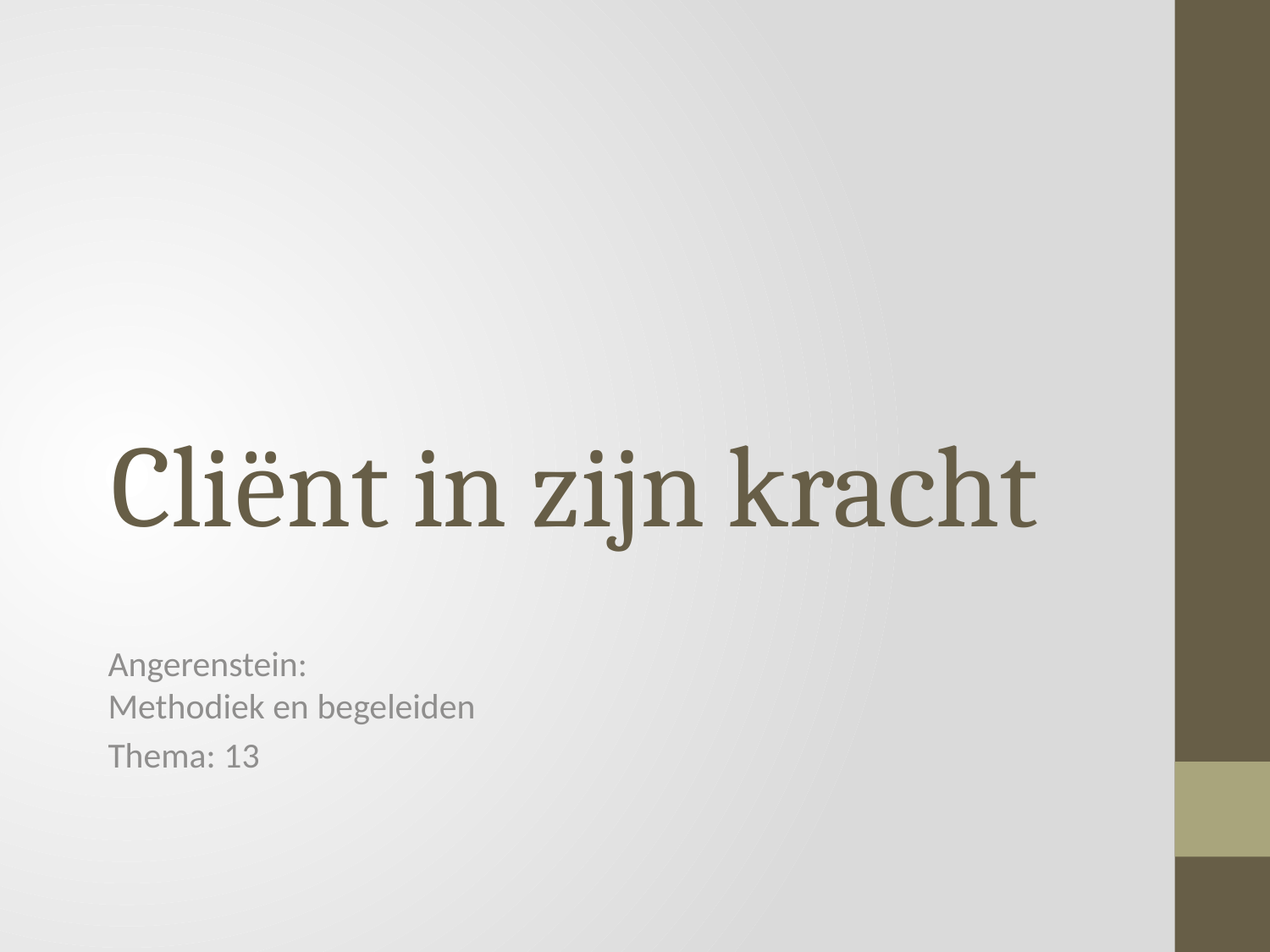

# Cliënt in zijn kracht
Angerenstein:
Methodiek en begeleiden
Thema: 13